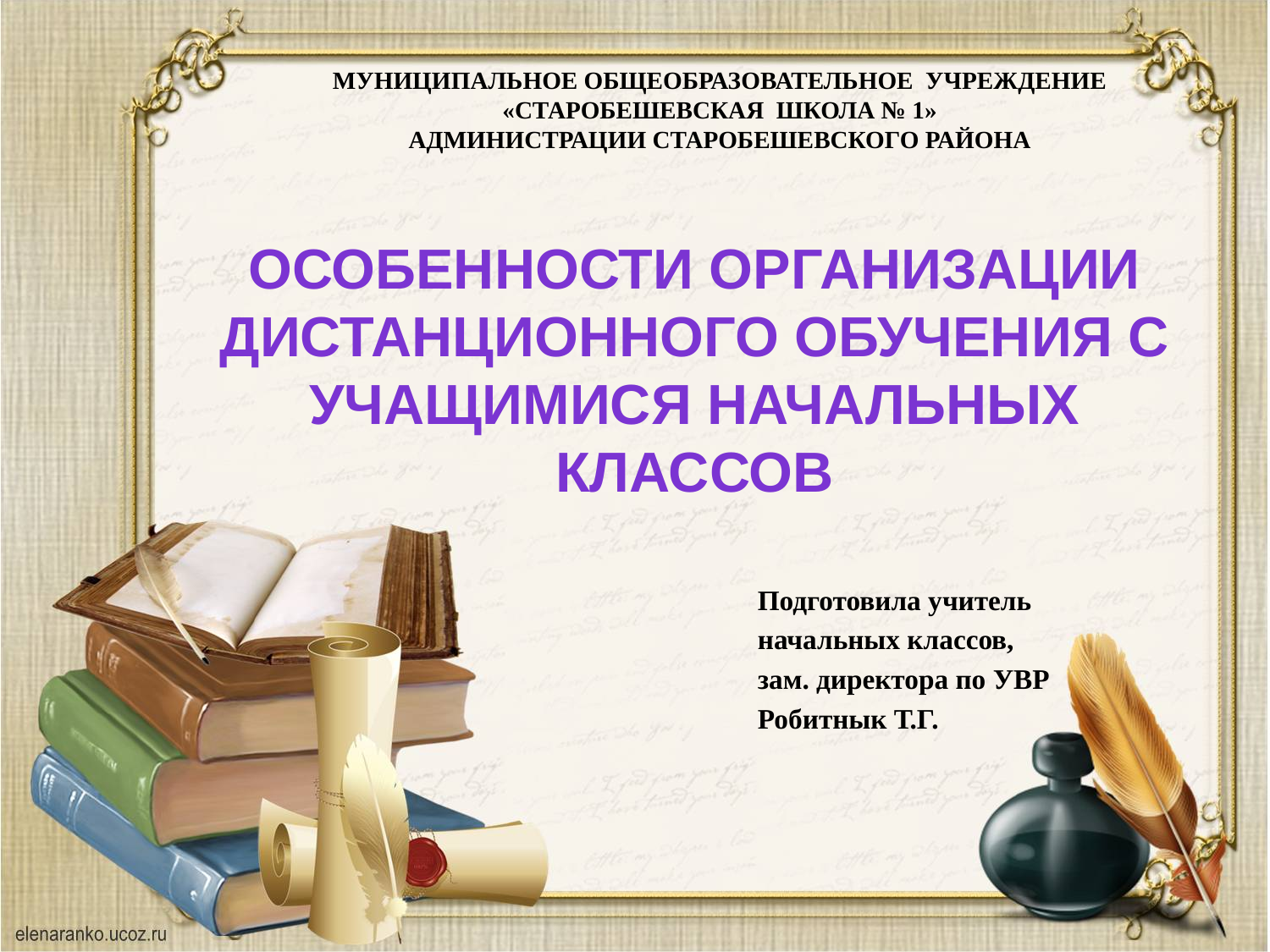

МУНИЦИПАЛЬНОЕ ОБЩЕОБРАЗОВАТЕЛЬНОЕ  УЧРЕЖДЕНИЕ
 «СТАРОБЕШЕВСКАЯ  ШКОЛА № 1»
АДМИНИСТРАЦИИ СТАРОБЕШЕВСКОГО РАЙОНА

# Особенности организации дистанционного обучения с учащимися начальных классов
Подготовила учитель
начальных классов,
зам. директора по УВР
Робитнык Т.Г.